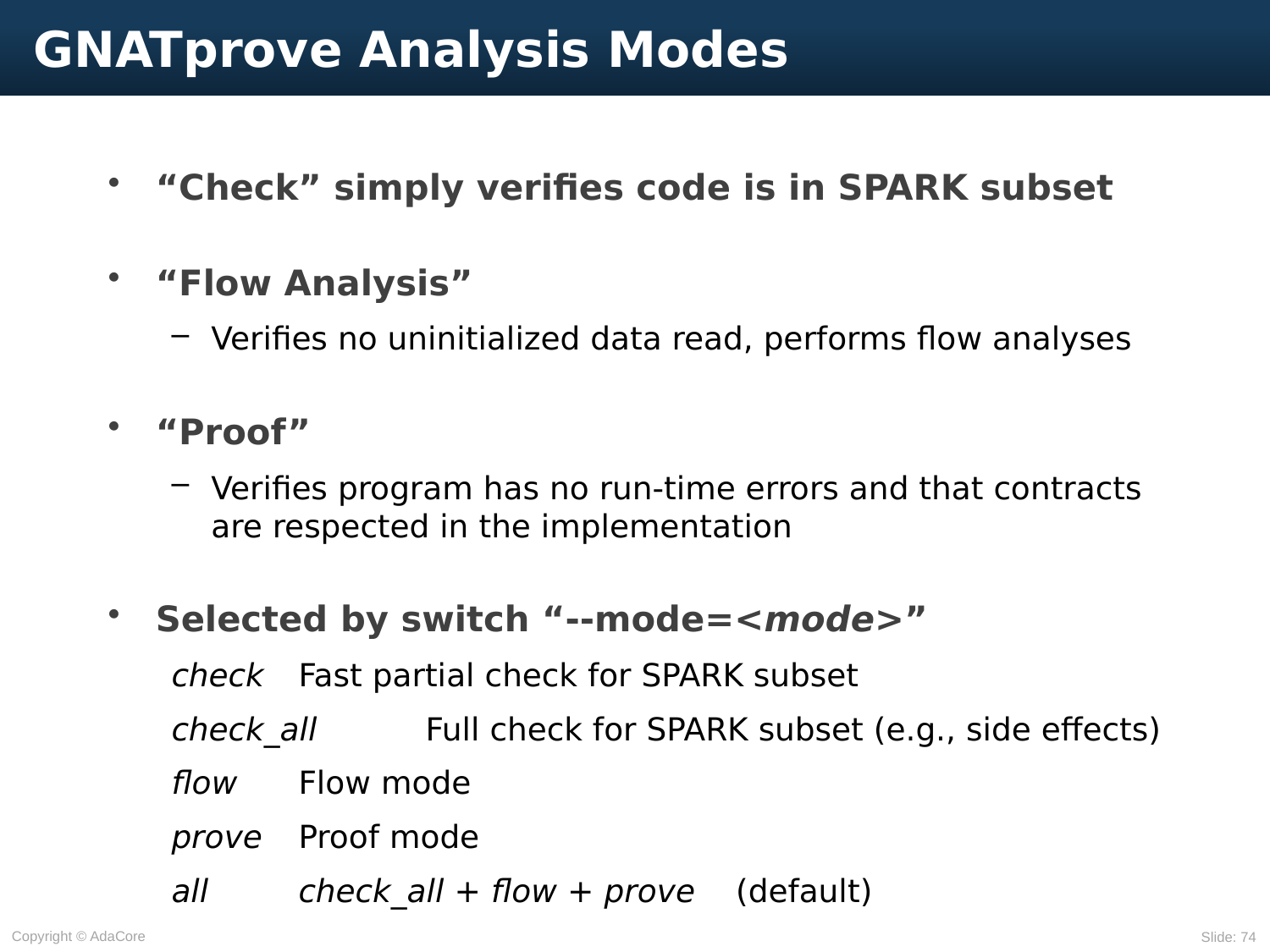

# GNATprove Analysis Modes
“Check” simply verifies code is in SPARK subset
“Flow Analysis”
Verifies no uninitialized data read, performs flow analyses
“Proof”
Verifies program has no run-time errors and that contracts are respected in the implementation
Selected by switch “--mode=<mode>”
check 	Fast partial check for SPARK subset
check_all	Full check for SPARK subset (e.g., side effects)
flow 	Flow mode
prove 	Proof mode
all 	check_all + flow + prove    (default)